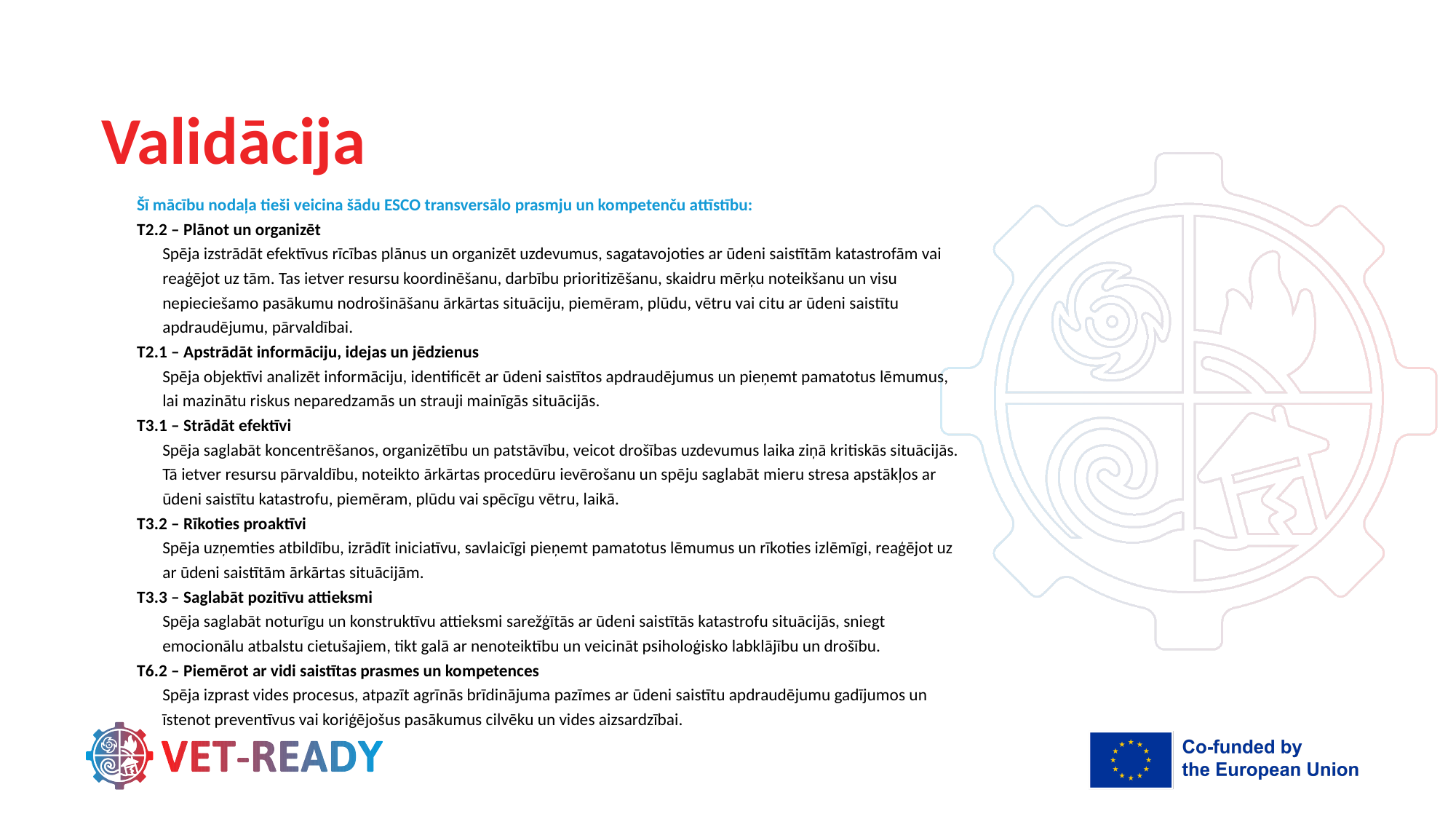

# Validācija
Šī mācību nodaļa tieši veicina šādu ESCO transversālo prasmju un kompetenču attīstību:
T2.2 – Plānot un organizēt
Spēja izstrādāt efektīvus rīcības plānus un organizēt uzdevumus, sagatavojoties ar ūdeni saistītām katastrofām vai reaģējot uz tām. Tas ietver resursu koordinēšanu, darbību prioritizēšanu, skaidru mērķu noteikšanu un visu nepieciešamo pasākumu nodrošināšanu ārkārtas situāciju, piemēram, plūdu, vētru vai citu ar ūdeni saistītu apdraudējumu, pārvaldībai.
T2.1 – Apstrādāt informāciju, idejas un jēdzienus
Spēja objektīvi analizēt informāciju, identificēt ar ūdeni saistītos apdraudējumus un pieņemt pamatotus lēmumus, lai mazinātu riskus neparedzamās un strauji mainīgās situācijās.
T3.1 – Strādāt efektīvi
Spēja saglabāt koncentrēšanos, organizētību un patstāvību, veicot drošības uzdevumus laika ziņā kritiskās situācijās. Tā ietver resursu pārvaldību, noteikto ārkārtas procedūru ievērošanu un spēju saglabāt mieru stresa apstākļos ar ūdeni saistītu katastrofu, piemēram, plūdu vai spēcīgu vētru, laikā.
T3.2 – Rīkoties proaktīvi
Spēja uzņemties atbildību, izrādīt iniciatīvu, savlaicīgi pieņemt pamatotus lēmumus un rīkoties izlēmīgi, reaģējot uz ar ūdeni saistītām ārkārtas situācijām.
T3.3 – Saglabāt pozitīvu attieksmi
Spēja saglabāt noturīgu un konstruktīvu attieksmi sarežģītās ar ūdeni saistītās katastrofu situācijās, sniegt emocionālu atbalstu cietušajiem, tikt galā ar nenoteiktību un veicināt psiholoģisko labklājību un drošību.
T6.2 – Piemērot ar vidi saistītas prasmes un kompetences
Spēja izprast vides procesus, atpazīt agrīnās brīdinājuma pazīmes ar ūdeni saistītu apdraudējumu gadījumos un īstenot preventīvus vai koriģējošus pasākumus cilvēku un vides aizsardzībai.